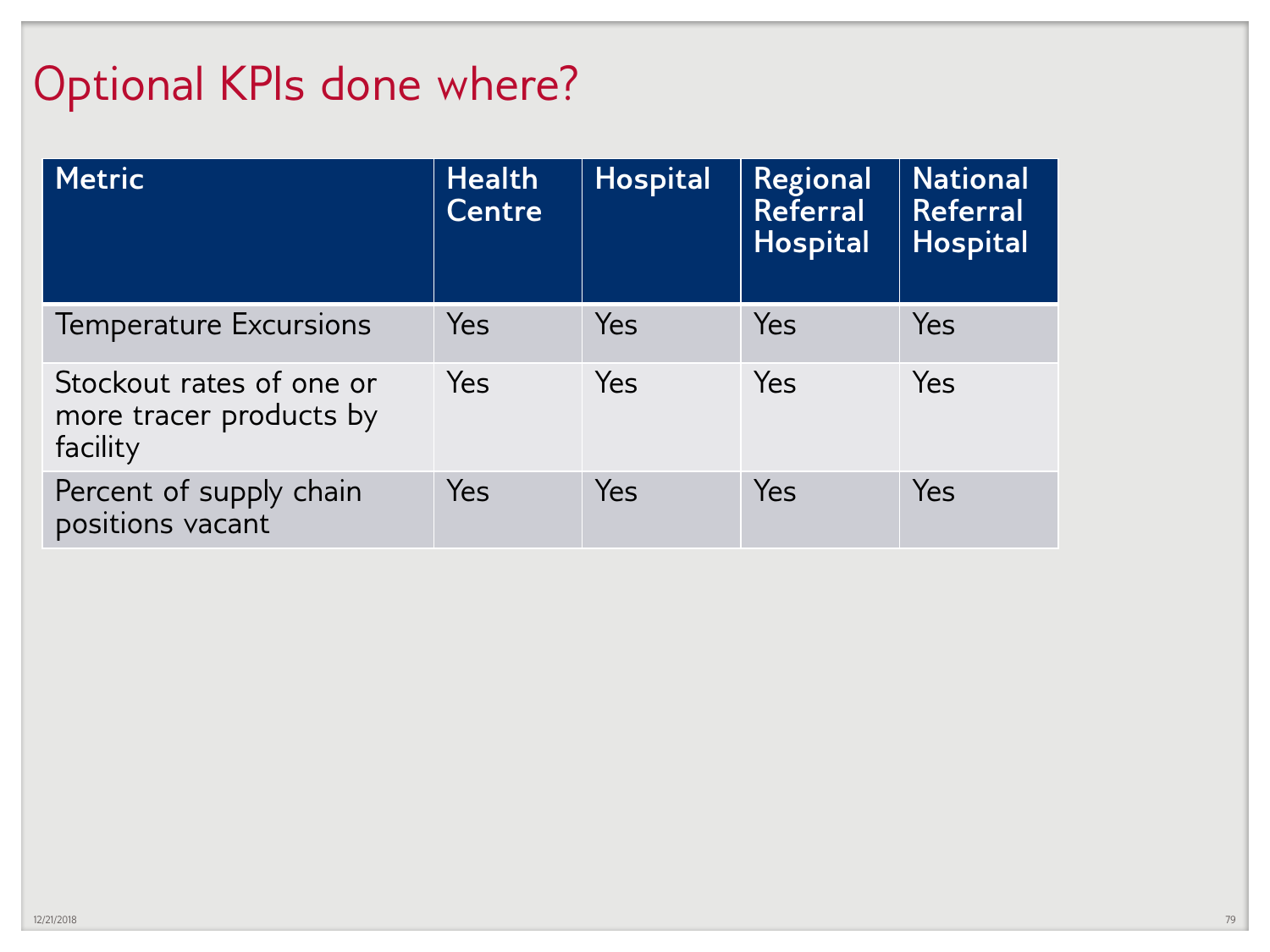

# Optional KPIs done where?
| Metric | Health Centre | Hospital | Regional Referral Hospital | National Referral Hospital |
| --- | --- | --- | --- | --- |
| Temperature Excursions | Yes | Yes | Yes | Yes |
| Stockout rates of one or more tracer products by facility | Yes | Yes | Yes | Yes |
| Percent of supply chain positions vacant | Yes | Yes | Yes | Yes |
12/21/2018
79